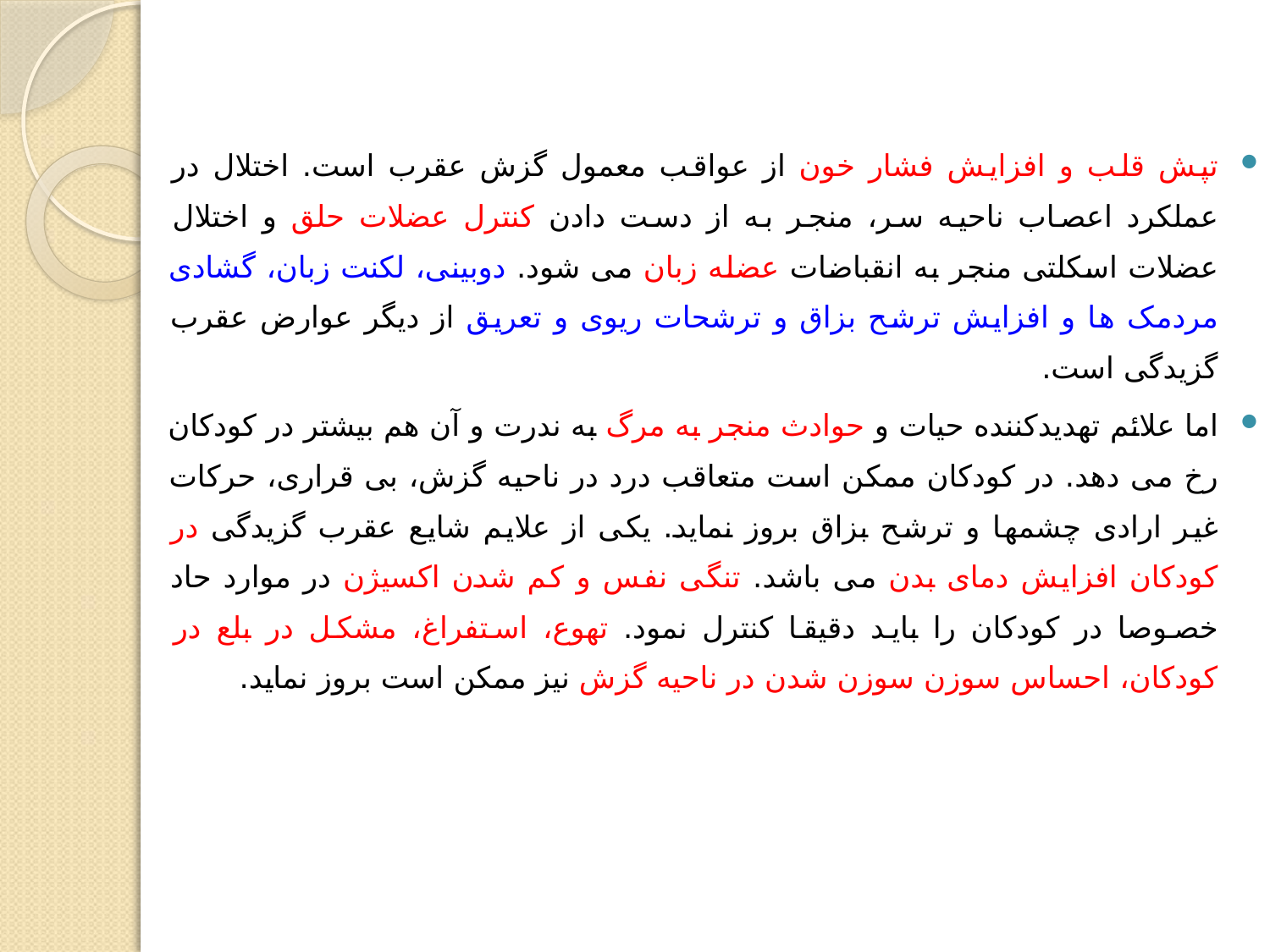

تپش قلب و افزایش فشار خون از عواقب معمول گزش عقرب است. اختلال در عملکرد اعصاب ناحیه سر، منجر به از دست دادن کنترل عضلات حلق و اختلال عضلات اسکلتی منجر به انقباضات عضله زبان می شود. دوبینی، لکنت زبان، گشادی مردمک ها و افزایش ترشح بزاق و ترشحات ریوی و تعریق از دیگر عوارض عقرب گزیدگی است.
اما علائم تهدیدکننده حیات و حوادث منجر به مرگ به ندرت و آن هم بیشتر در کودکان رخ می دهد. در کودکان ممکن است متعاقب درد در ناحیه گزش، بی قراری، حرکات غیر ارادی چشمها و ترشح بزاق بروز نماید. یکی از علایم شایع عقرب گزیدگی در کودکان افزایش دمای بدن می باشد. تنگی نفس و کم شدن اکسیژن در موارد حاد خصوصا در کودکان را باید دقیقا کنترل نمود. تهوع، استفراغ، مشکل در بلع در کودکان، احساس سوزن سوزن شدن در ناحیه گزش نیز ممکن است بروز نماید.